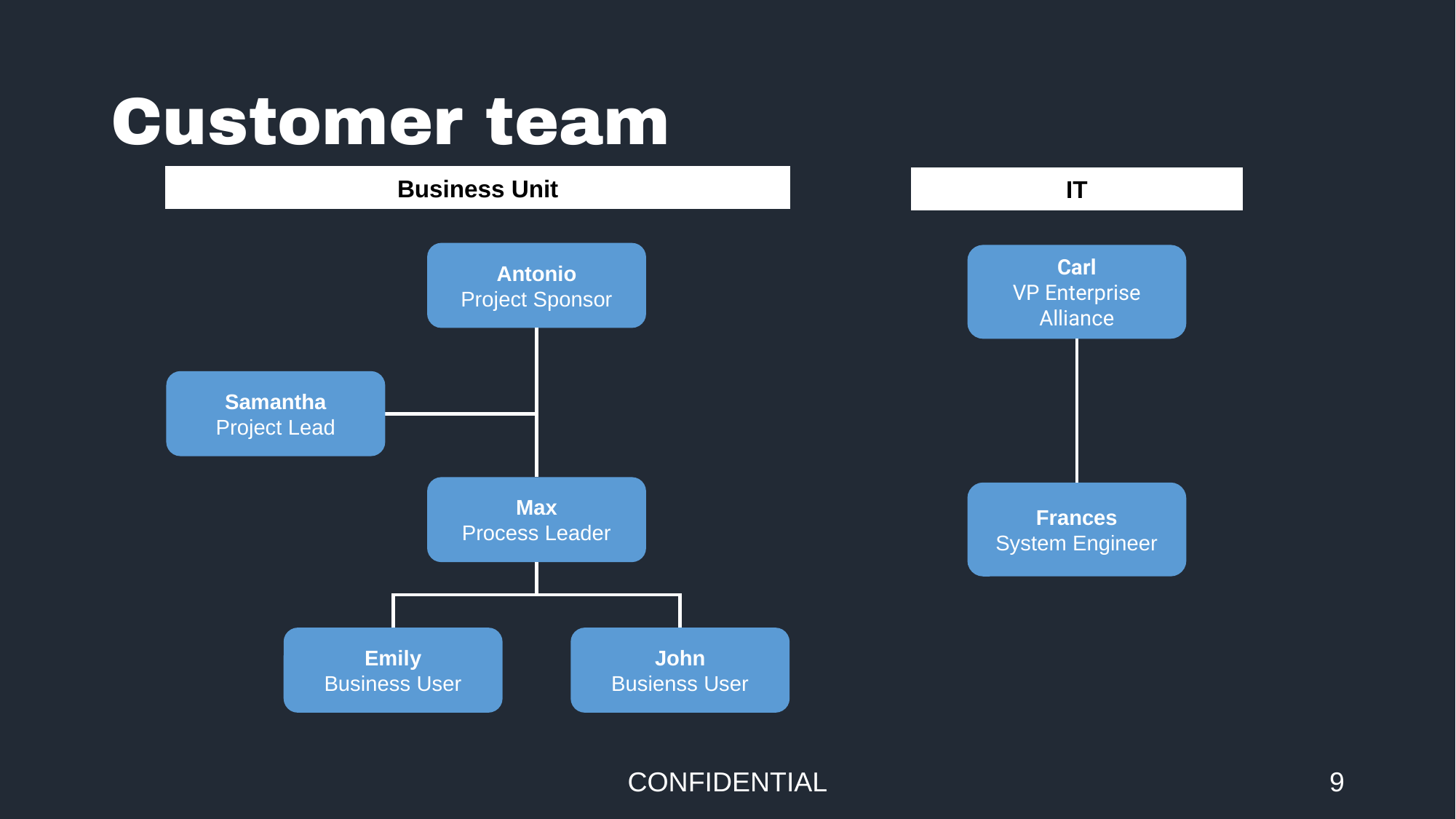

# Customer team
Business Unit
IT
Antonio
Project Sponsor
Carl
VP Enterprise Alliance
Samantha
Project Lead
Max
Process Leader
Frances
System Engineer
Emily
Business User
John
Busienss User
CONFIDENTIAL
9